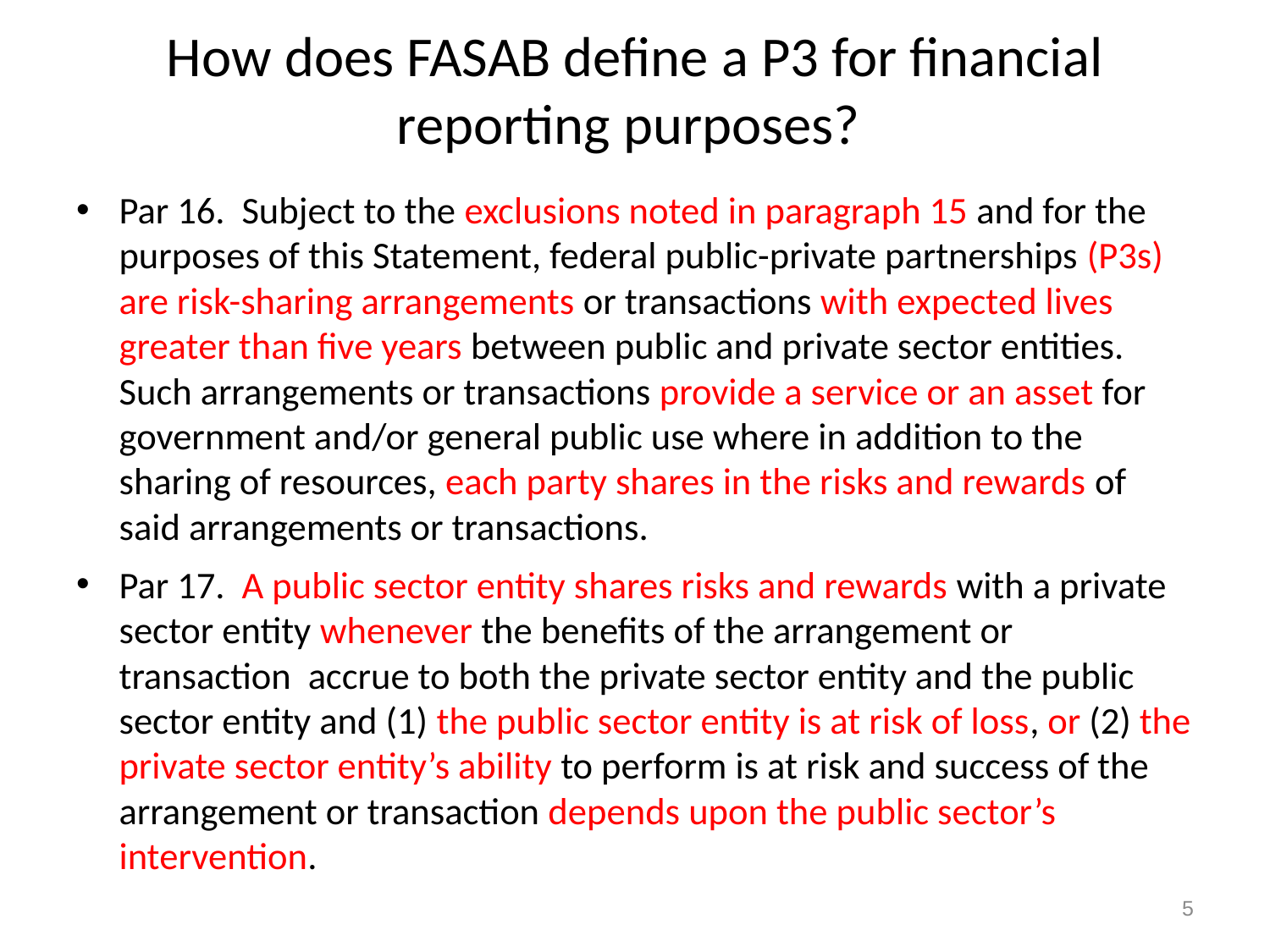

# How does FASAB define a P3 for financial reporting purposes?
Par 16.  Subject to the exclusions noted in paragraph 15 and for the purposes of this Statement, federal public-private partnerships (P3s) are risk-sharing arrangements or transactions with expected lives greater than five years between public and private sector entities. Such arrangements or transactions provide a service or an asset for government and/or general public use where in addition to the sharing of resources, each party shares in the risks and rewards of said arrangements or transactions.
Par 17.  A public sector entity shares risks and rewards with a private sector entity whenever the benefits of the arrangement or transaction  accrue to both the private sector entity and the public sector entity and (1) the public sector entity is at risk of loss, or (2) the private sector entity’s ability to perform is at risk and success of the arrangement or transaction depends upon the public sector’s intervention.

5